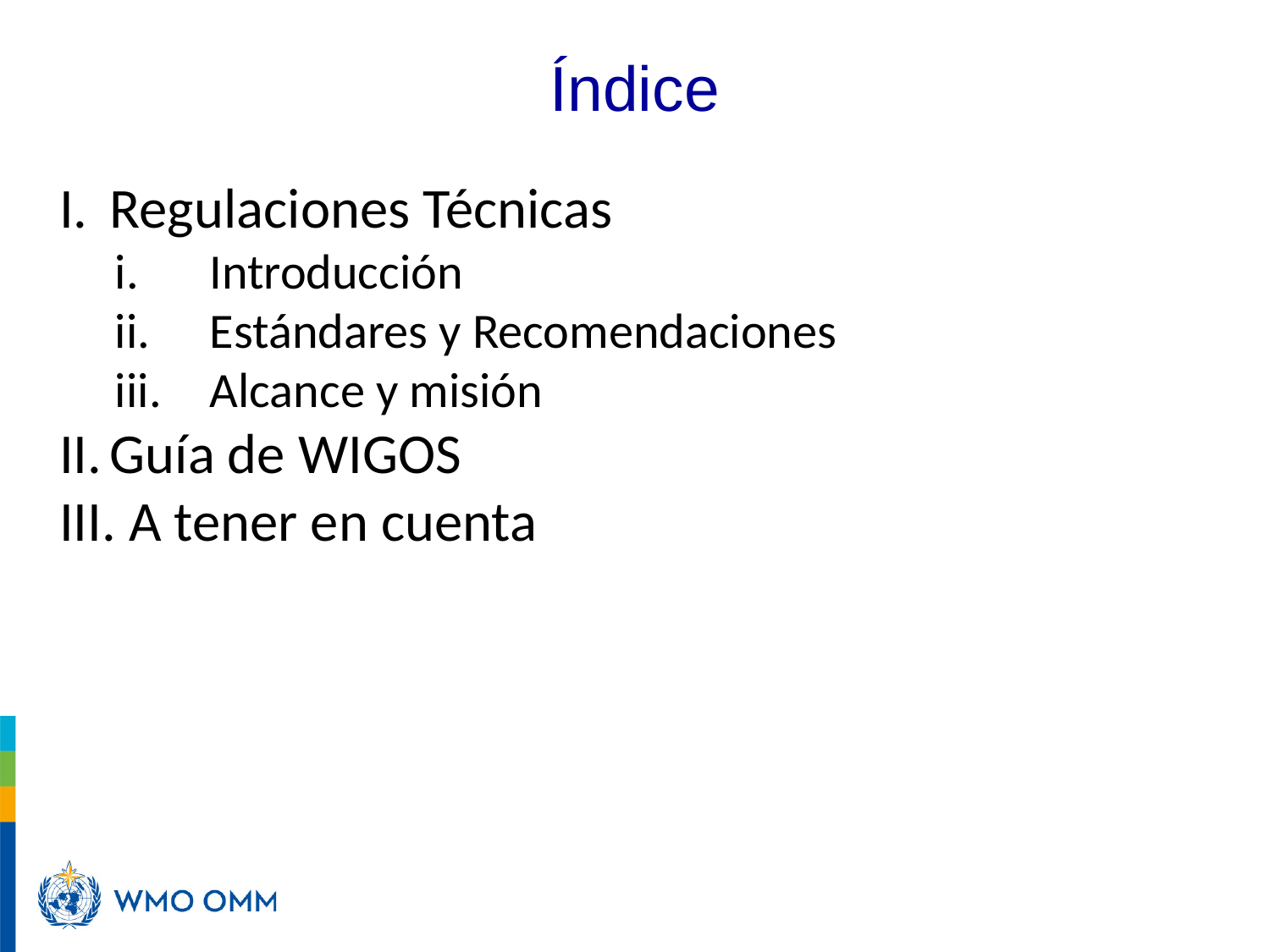

Índice
Regulaciones Técnicas
Introducción
Estándares y Recomendaciones
Alcance y misión
Guía de WIGOS
 A tener en cuenta